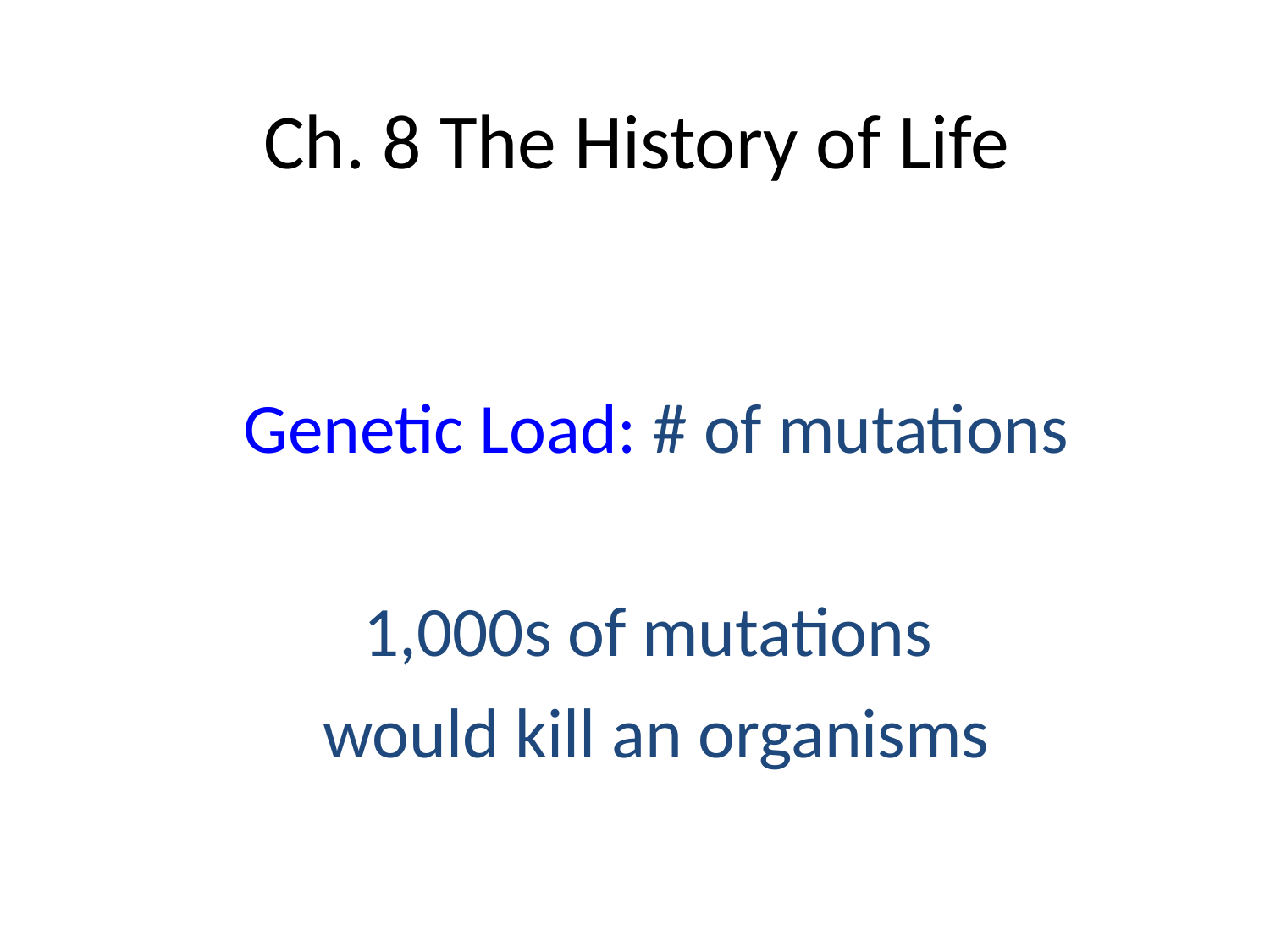

# Ch. 8 The History of Life
Genetic Load: # of mutations

1,000s of mutations
would kill an organisms